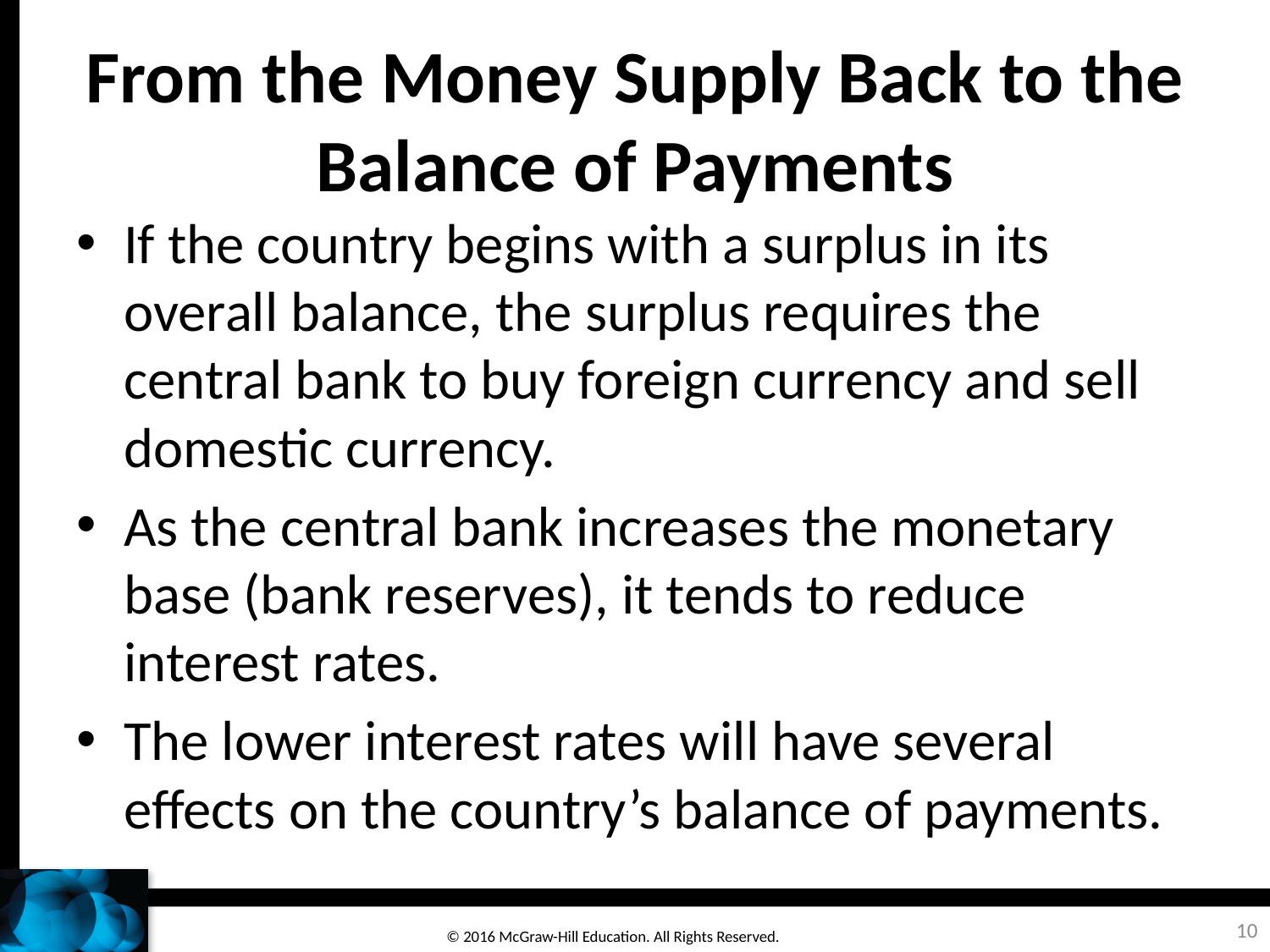

# From the Money Supply Back to the Balance of Payments
If the country begins with a surplus in its overall balance, the surplus requires the central bank to buy foreign currency and sell domestic currency.
As the central bank increases the monetary base (bank reserves), it tends to reduce interest rates.
The lower interest rates will have several effects on the country’s balance of payments.

10
© 2016 McGraw-Hill Education. All Rights Reserved.